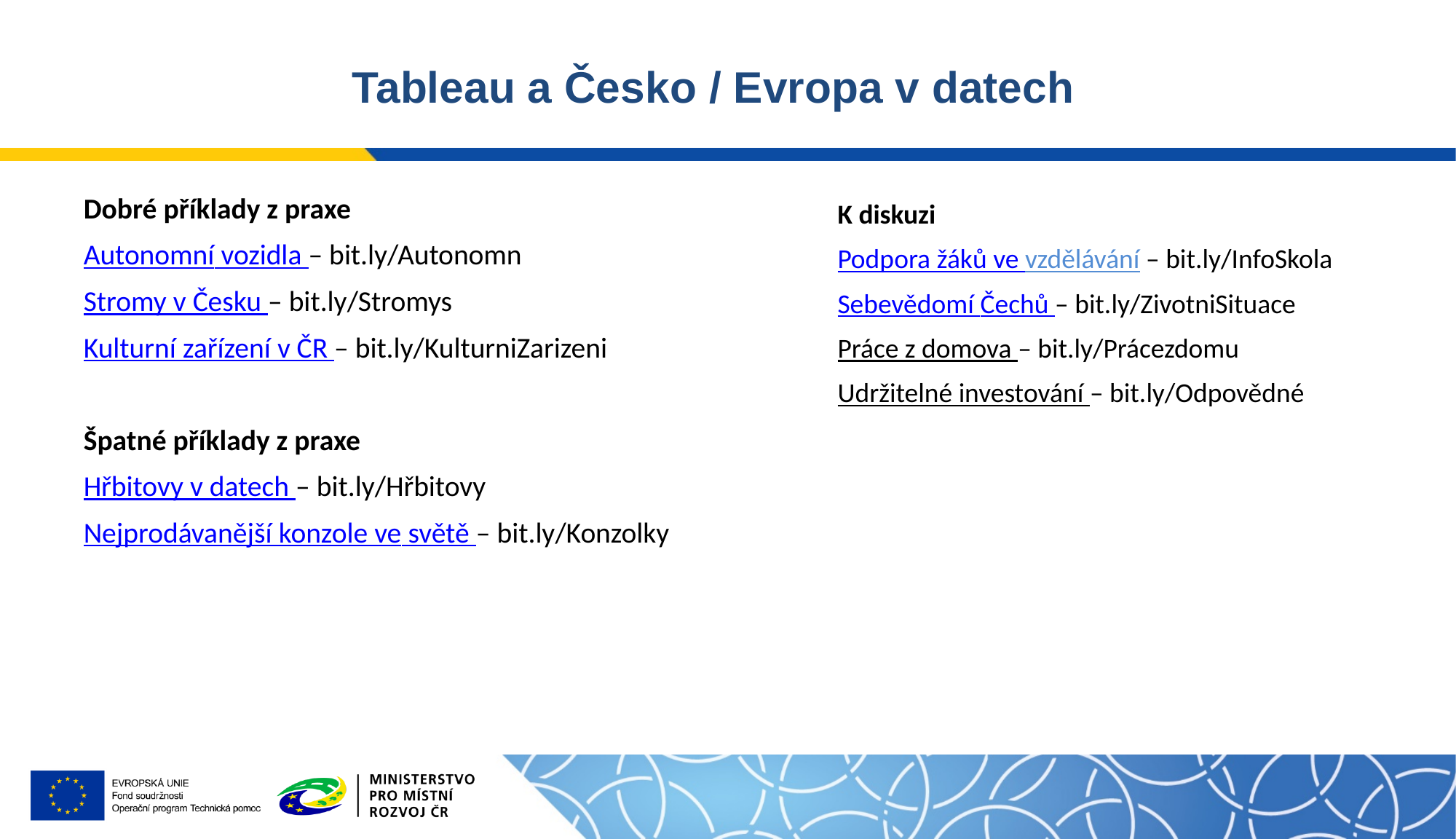

Tableau a Česko / Evropa v datech
Dobré příklady z praxe
Autonomní vozidla – bit.ly/Autonomn
Stromy v Česku – bit.ly/Stromys
Kulturní zařízení v ČR – bit.ly/KulturniZarizeni

Špatné příklady z praxe
Hřbitovy v datech – bit.ly/Hřbitovy
Nejprodávanější konzole ve světě – bit.ly/Konzolky

K diskuzi
Podpora žáků ve vzdělávání – bit.ly/InfoSkola
Sebevědomí Čechů – bit.ly/ZivotniSituace
Práce z domova – bit.ly/Prácezdomu
Udržitelné investování – bit.ly/Odpovědné